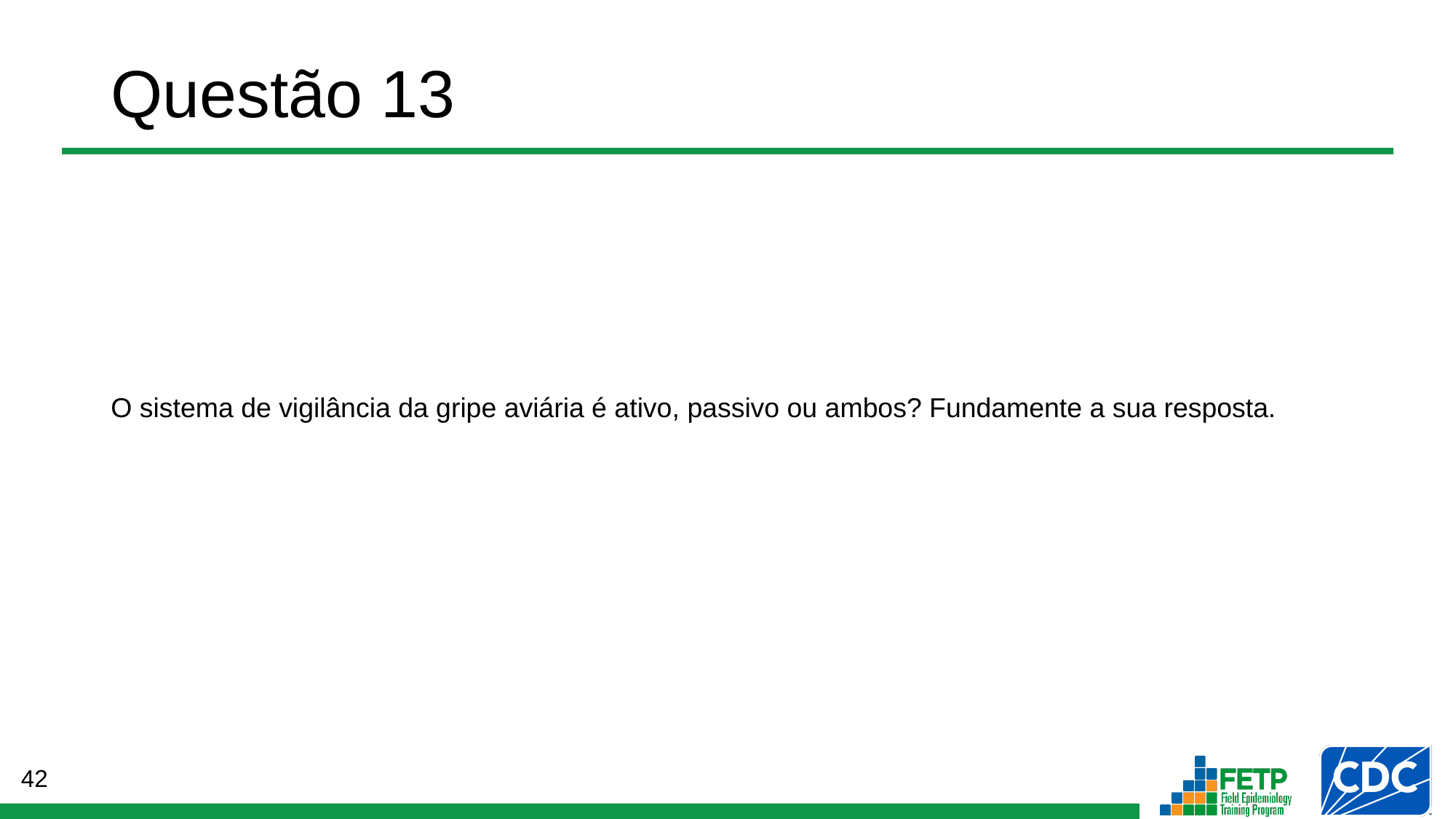

# Questão 13
O sistema de vigilância da gripe aviária é ativo, passivo ou ambos? Fundamente a sua resposta.